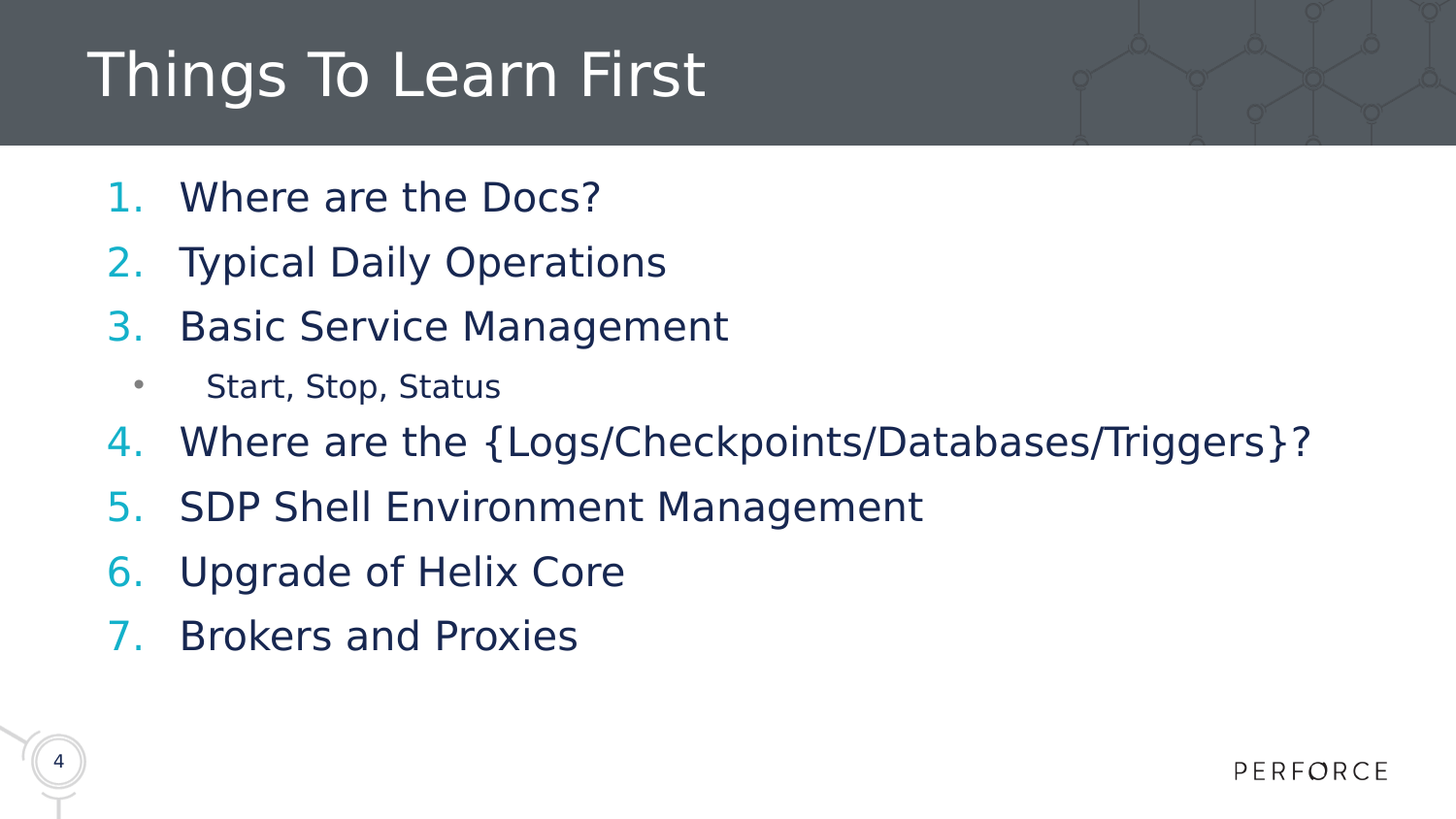

# Things To Learn First
Where are the Docs?
Typical Daily Operations
Basic Service Management
Start, Stop, Status
Where are the {Logs/Checkpoints/Databases/Triggers}?
SDP Shell Environment Management
Upgrade of Helix Core
Brokers and Proxies